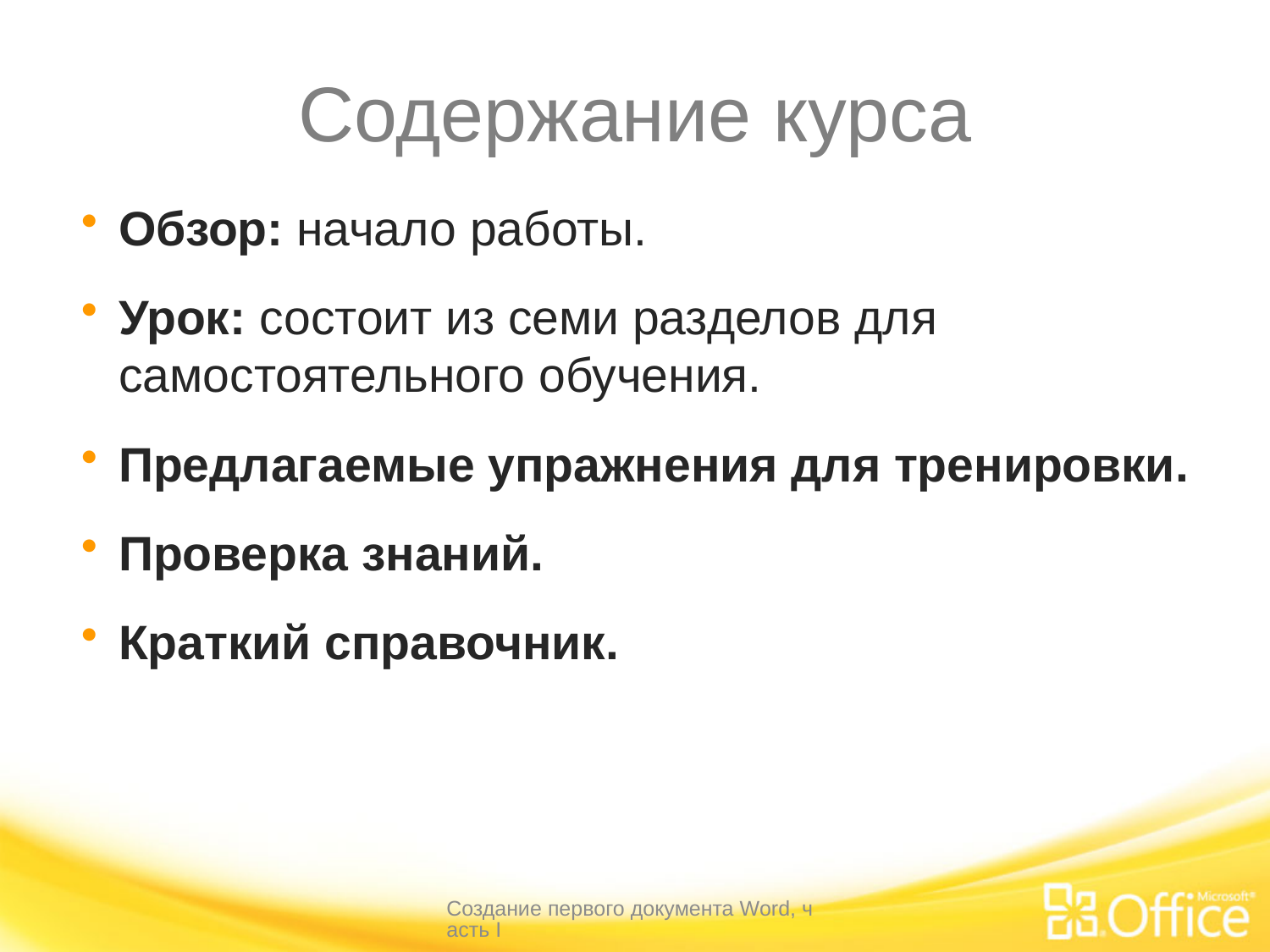

# Содержание курса
Обзор: начало работы.
Урок: состоит из семи разделов для самостоятельного обучения.
Предлагаемые упражнения для тренировки.
Проверка знаний.
Краткий справочник.

Создание первого документа Word, часть I